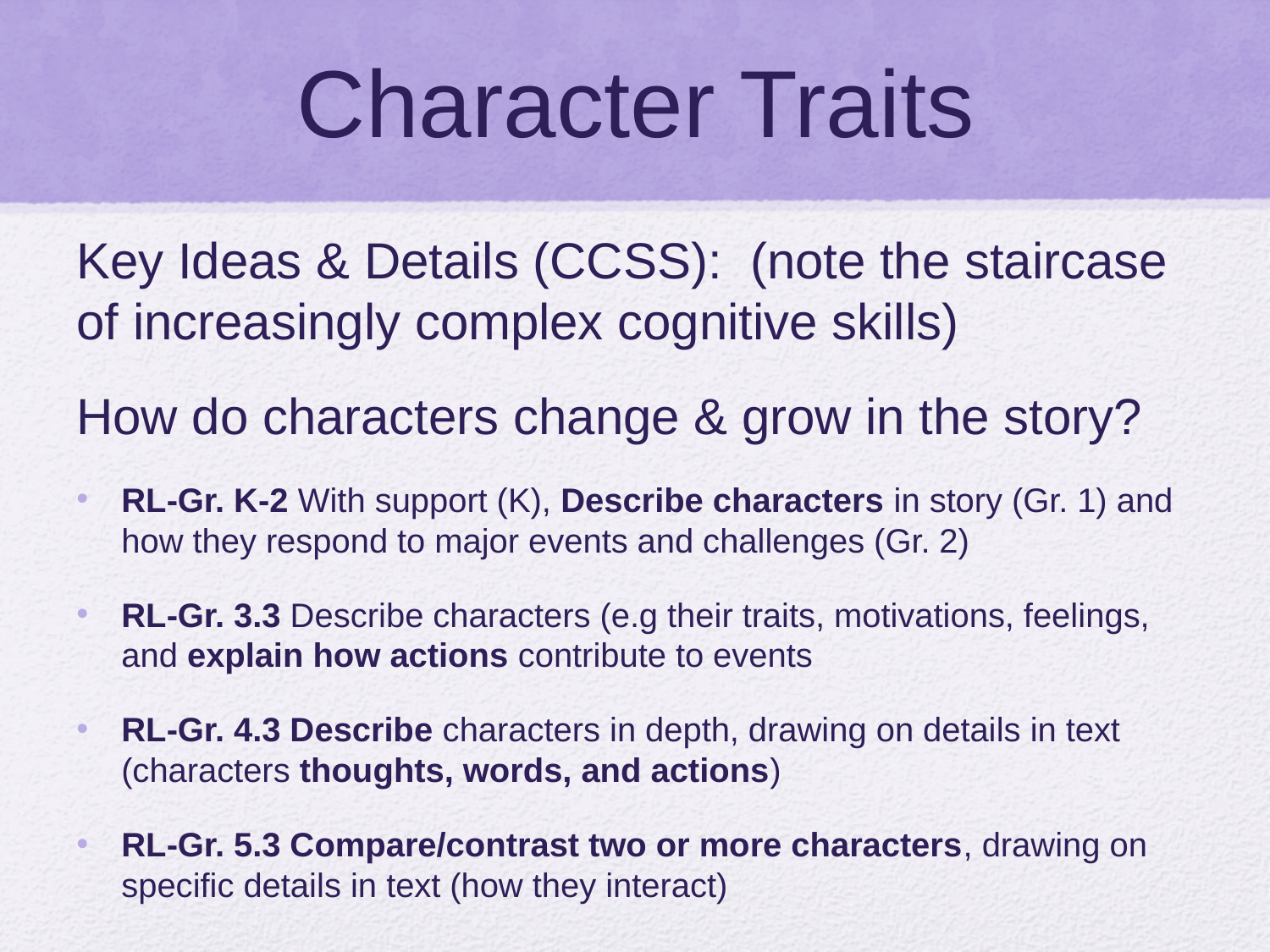

# Character Traits
Key Ideas & Details (CCSS):  (note the staircase of increasingly complex cognitive skills)
How do characters change & grow in the story?
RL-Gr. K-2 With support (K), Describe characters in story (Gr. 1) and how they respond to major events and challenges (Gr. 2)
RL-Gr. 3.3 Describe characters (e.g their traits, motivations, feelings, and explain how actions contribute to events
RL-Gr. 4.3 Describe characters in depth, drawing on details in text (characters thoughts, words, and actions)
RL-Gr. 5.3 Compare/contrast two or more characters, drawing on specific details in text (how they interact)